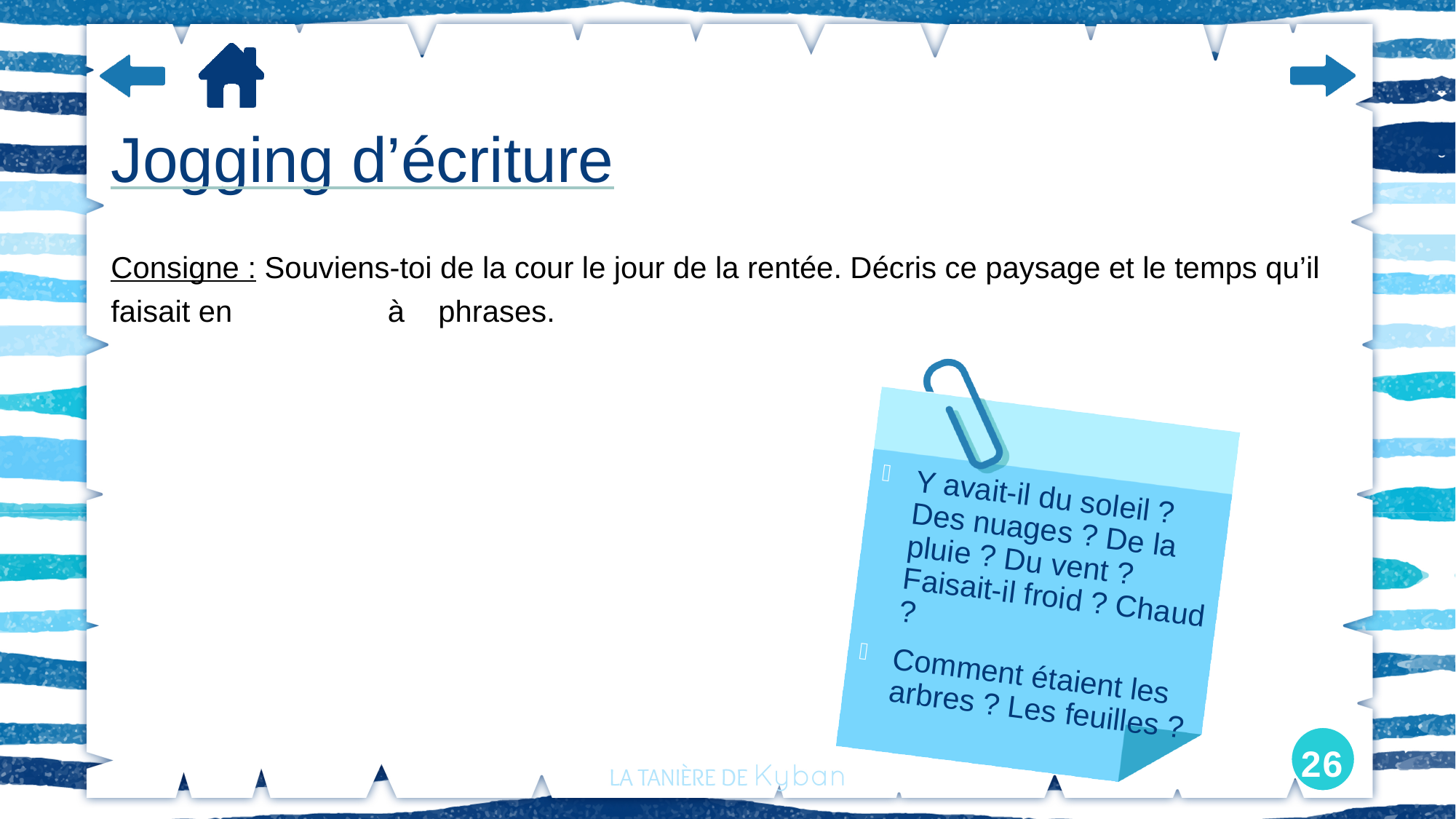

# Jogging d’écriture
Consigne : Souviens-toi de la cour le jour de la rentée. Décris ce paysage et le temps qu’il faisait en	       à 	phrases.
Y avait-il du soleil ? Des nuages ? De la pluie ? Du vent ? Faisait-il froid ? Chaud ?
Comment étaient les arbres ? Les feuilles ?
26